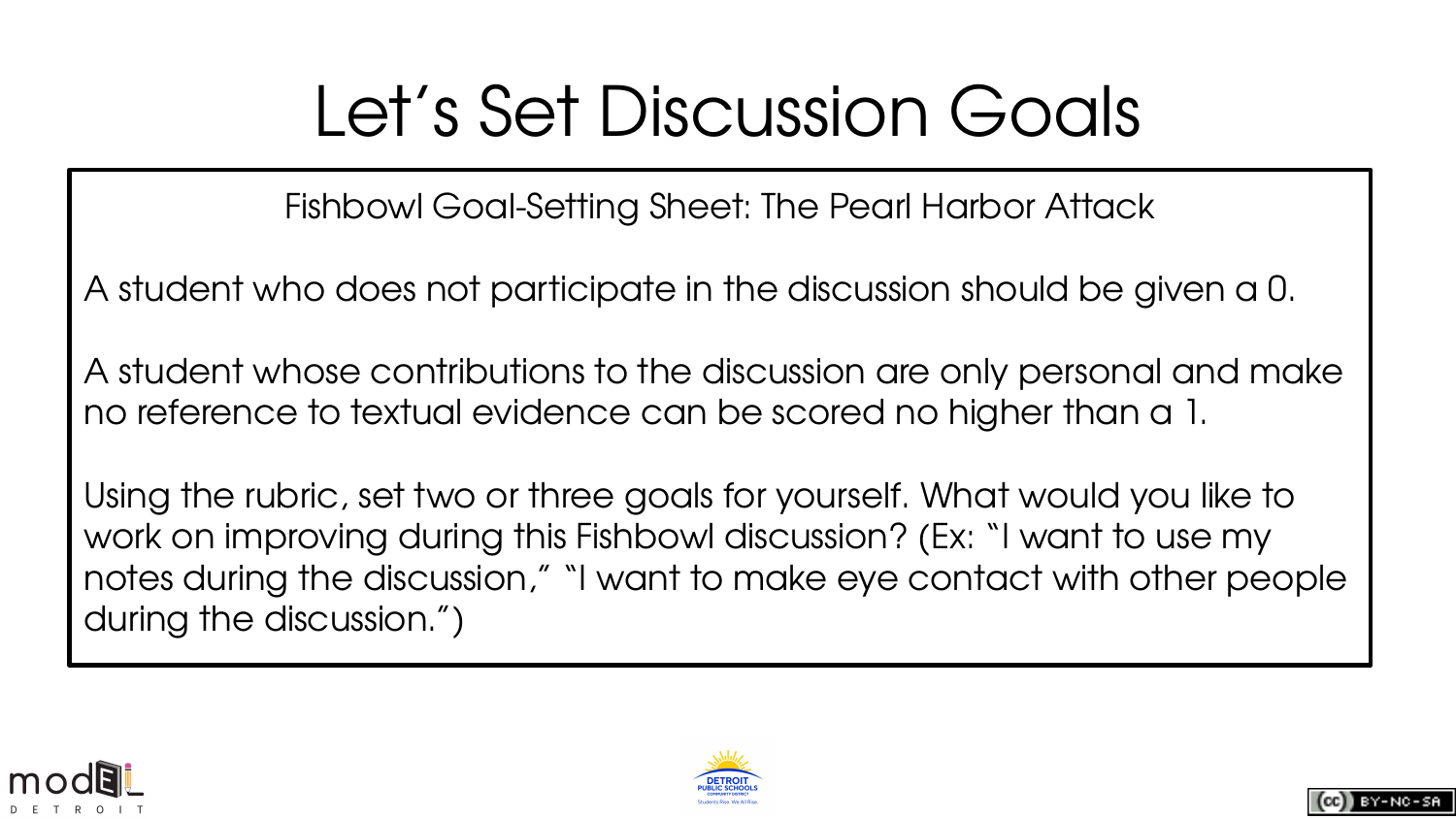

# Let’s Set Discussion Goals
Fishbowl Goal-Setting Sheet: The Pearl Harbor Attack

A student who does not participate in the discussion should be given a 0.

A student whose contributions to the discussion are only personal and make no reference to textual evidence can be scored no higher than a 1.

Using the rubric, set two or three goals for yourself. What would you like to work on improving during this Fishbowl discussion? (Ex: “I want to use my notes during the discussion,” “I want to make eye contact with other people during the discussion.”)